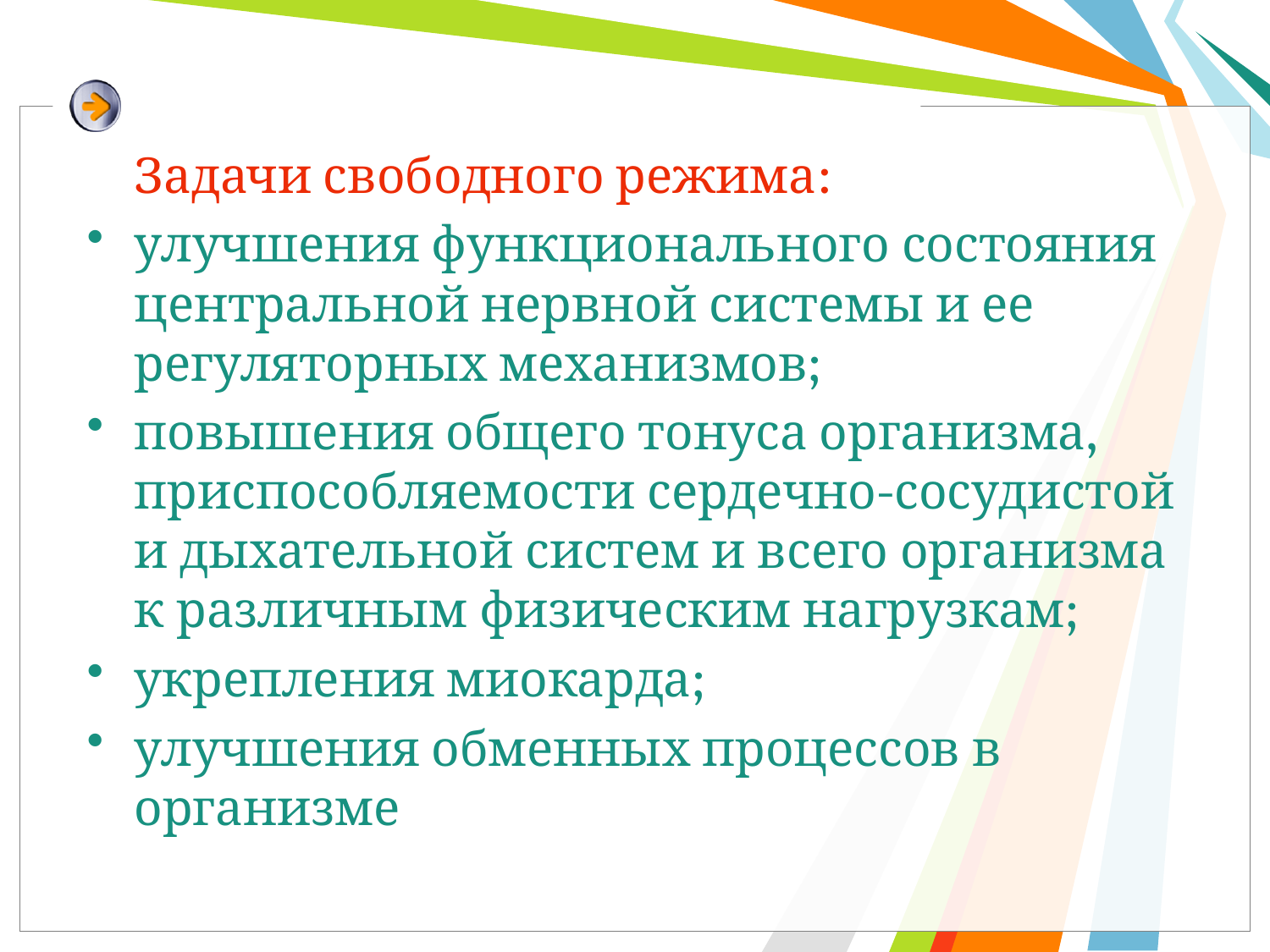

#
	Задачи свободного режима:
улучшения функционального состояния центральной нервной системы и ее регуляторных механизмов;
повышения общего тонуса организма, приспособляемости сердечно-сосудистой и дыхательной систем и всего организма к различным физическим нагрузкам;
укрепления миокарда;
улучшения обменных процессов в организме